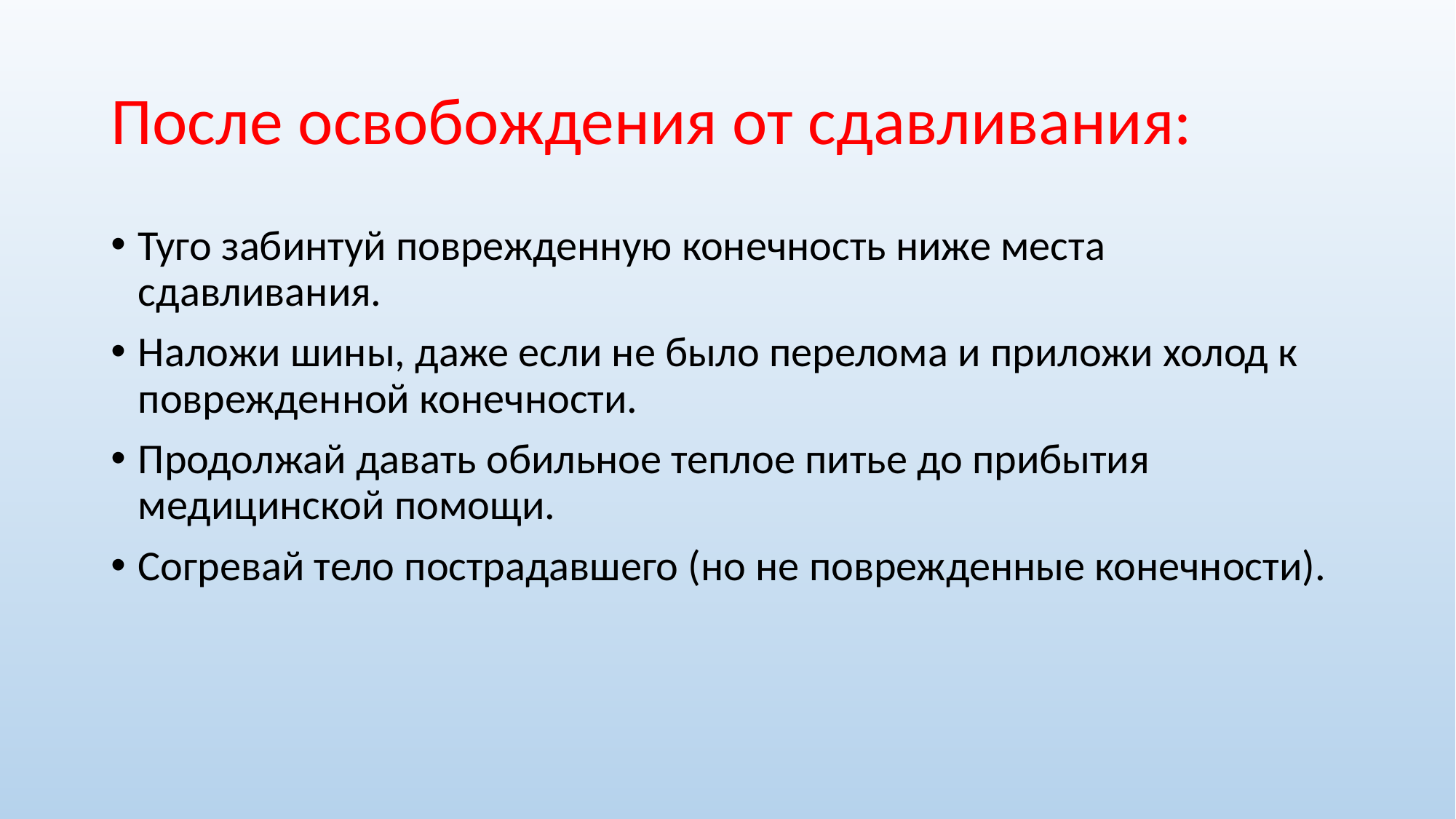

# После освобождения от сдавливания:
Туго забинтуй поврежденную конечность ниже места сдавливания.
Наложи шины, даже если не было перелома и приложи холод к поврежденной конечности.
Продолжай давать обильное теплое питье до прибытия медицинской помощи.
Согревай тело пострадавшего (но не поврежденные конечности).